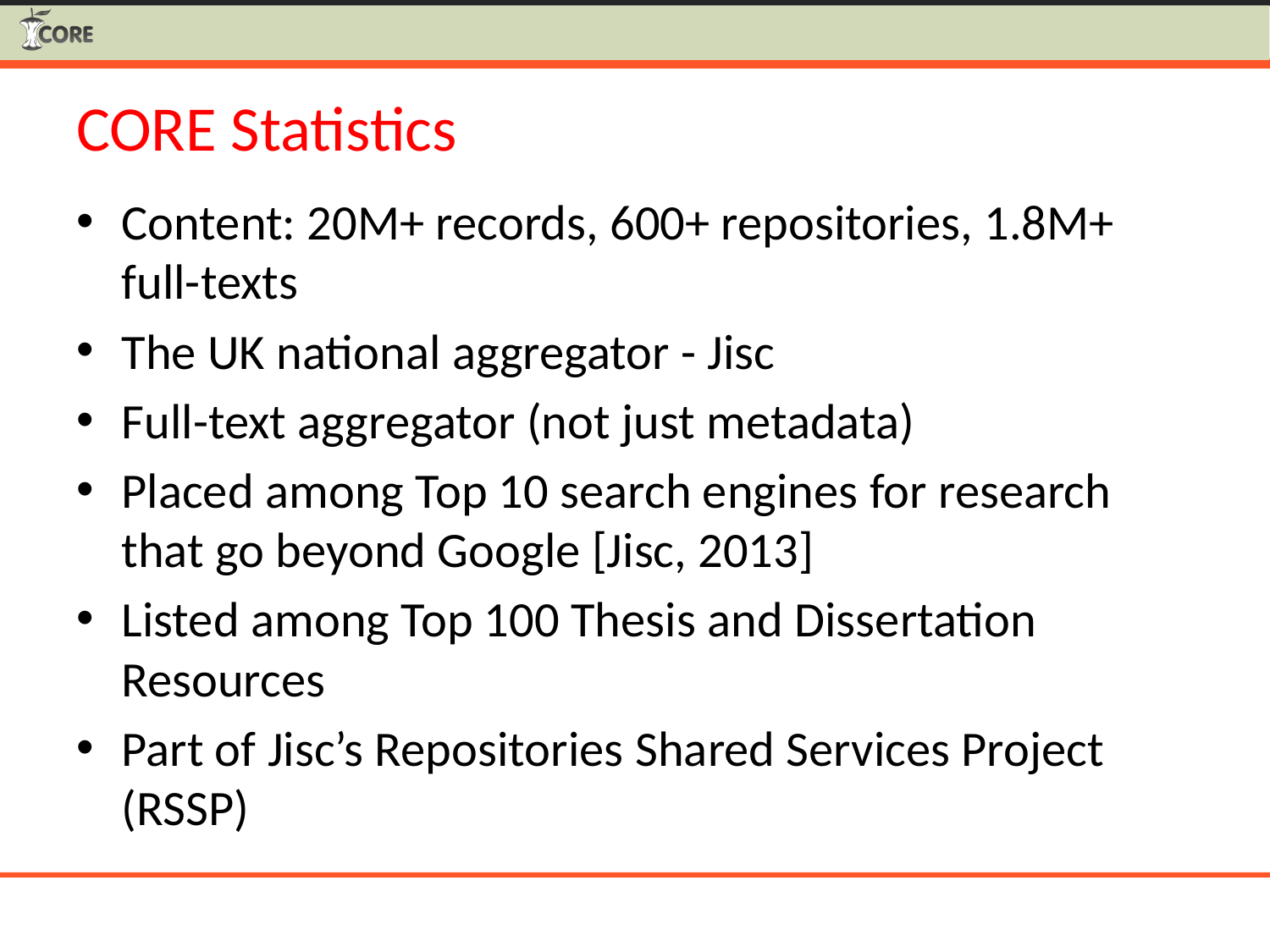

# CORE Statistics
Content: 20M+ records, 600+ repositories, 1.8M+ full-texts
The UK national aggregator - Jisc
Full-text aggregator (not just metadata)
Placed among Top 10 search engines for research that go beyond Google [Jisc, 2013]
Listed among Top 100 Thesis and Dissertation Resources
Part of Jisc’s Repositories Shared Services Project (RSSP)